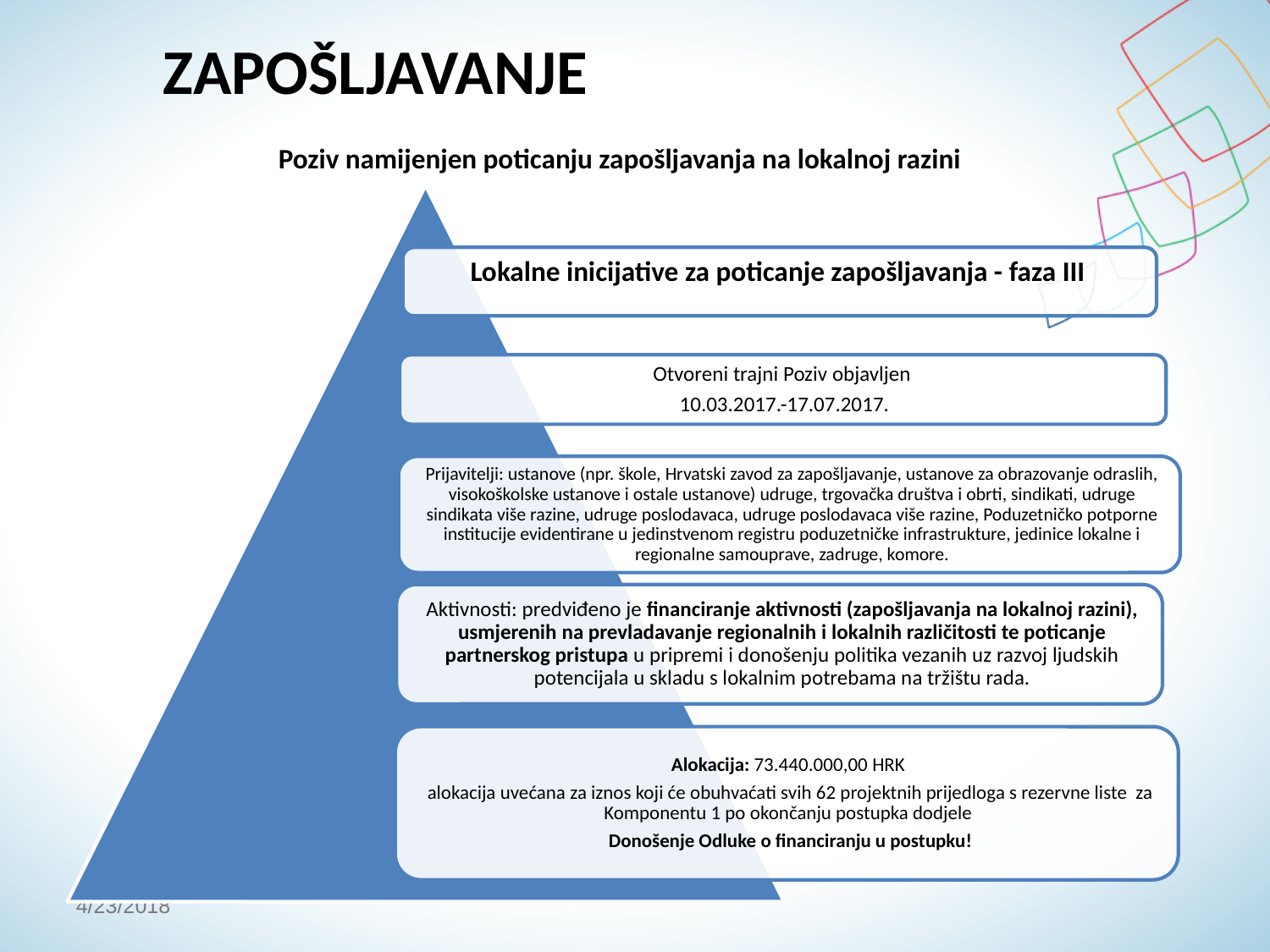

# ZAPOŠLJAVANJE Poziv namijenjen poticanju zapošljavanja na lokalnoj razini
Lokalne inicijative za poticanje zapošljavanja - faza III

Otvoreni trajni Poziv objavljen
10.03.2017.-17.07.2017.
Prijavitelji: ustanove (npr. škole, Hrvatski zavod za zapošljavanje, ustanove za obrazovanje odraslih, visokoškolske ustanove i ostale ustanove) udruge, trgovačka društva i obrti, sindikati, udruge sindikata više razine, udruge poslodavaca, udruge poslodavaca više razine, Poduzetničko potporne institucije evidentirane u jedinstvenom registru poduzetničke infrastrukture, jedinice lokalne i regionalne samouprave, zadruge, komore.
Aktivnosti: predviđeno je financiranje aktivnosti (zapošljavanja na lokalnoj razini), usmjerenih na prevladavanje regionalnih i lokalnih različitosti te poticanje partnerskog pristupa u pripremi i donošenju politika vezanih uz razvoj ljudskih potencijala u skladu s lokalnim potrebama na tržištu rada.
Alokacija: 73.440.000,00 HRK
alokacija uvećana za iznos koji će obuhvaćati svih 62 projektnih prijedloga s rezervne liste  za Komponentu 1 po okončanju postupka dodjele
Donošenje Odluke o financiranju u postupku!